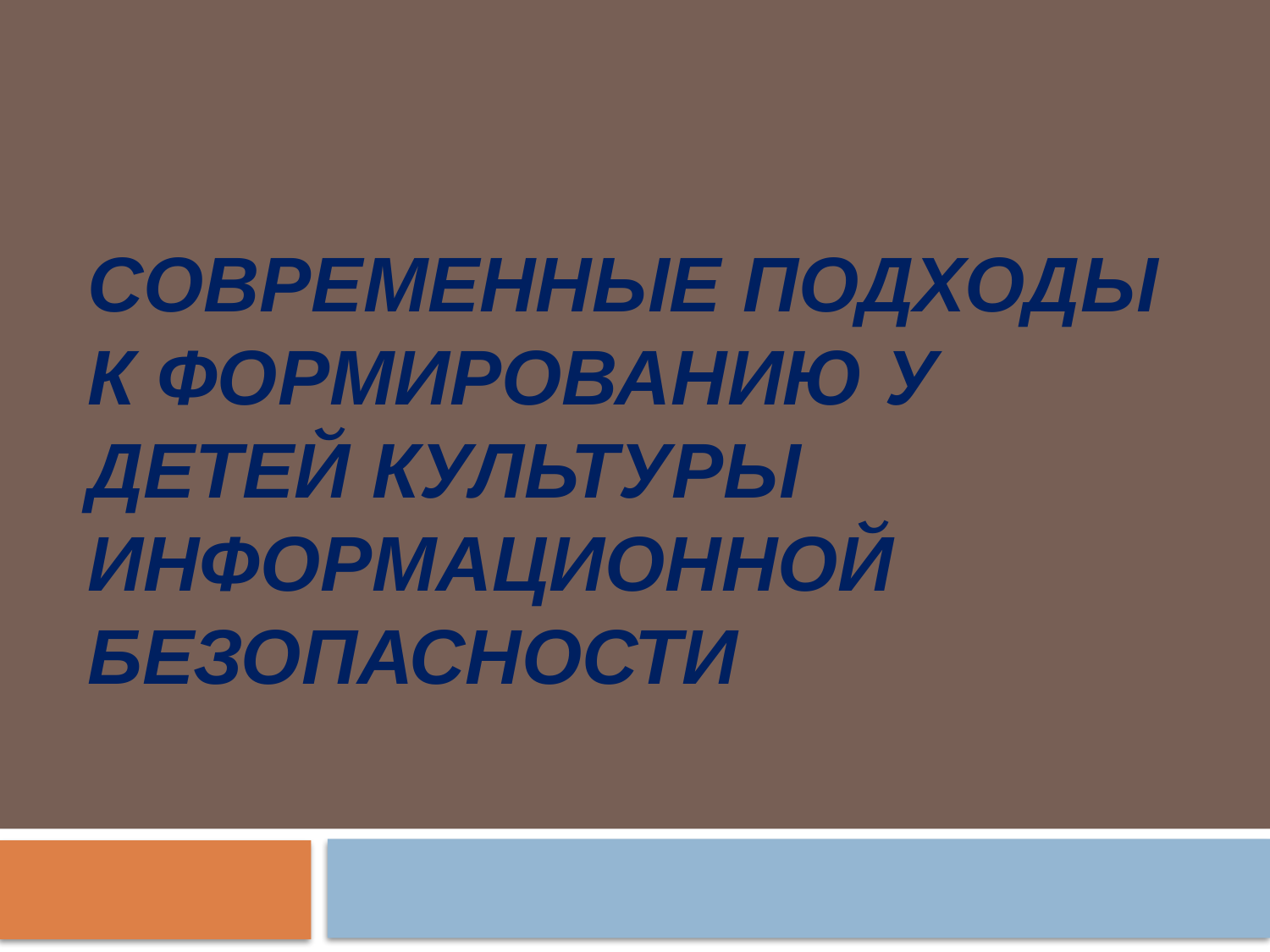

# Современные подходы к формированию у детей культуры информационной безопасности